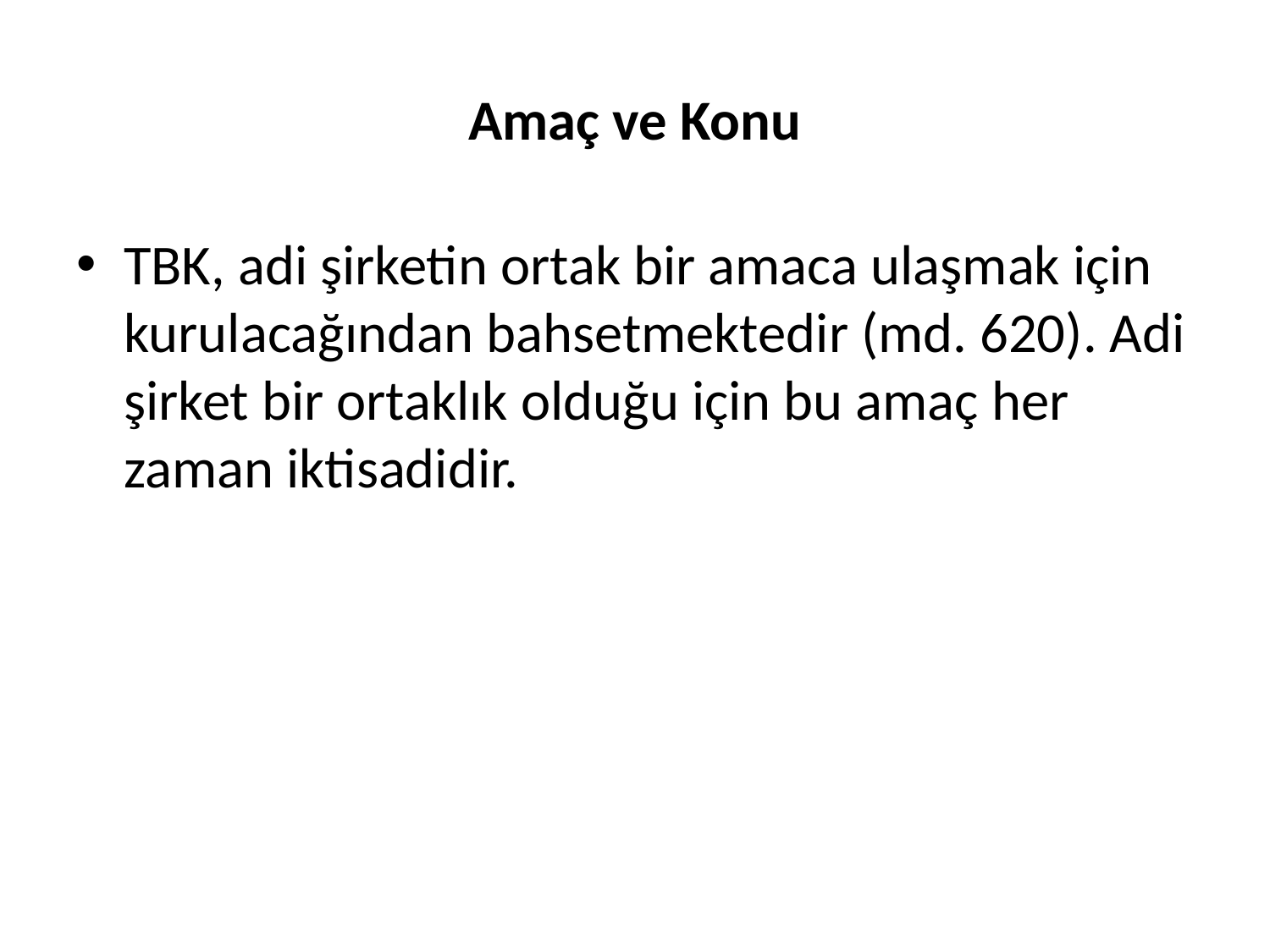

# Amaç ve Konu
TBK, adi şirketin ortak bir amaca ulaşmak için kurulacağından bahsetmektedir (md. 620). Adi şirket bir ortaklık olduğu için bu amaç her zaman iktisadidir.